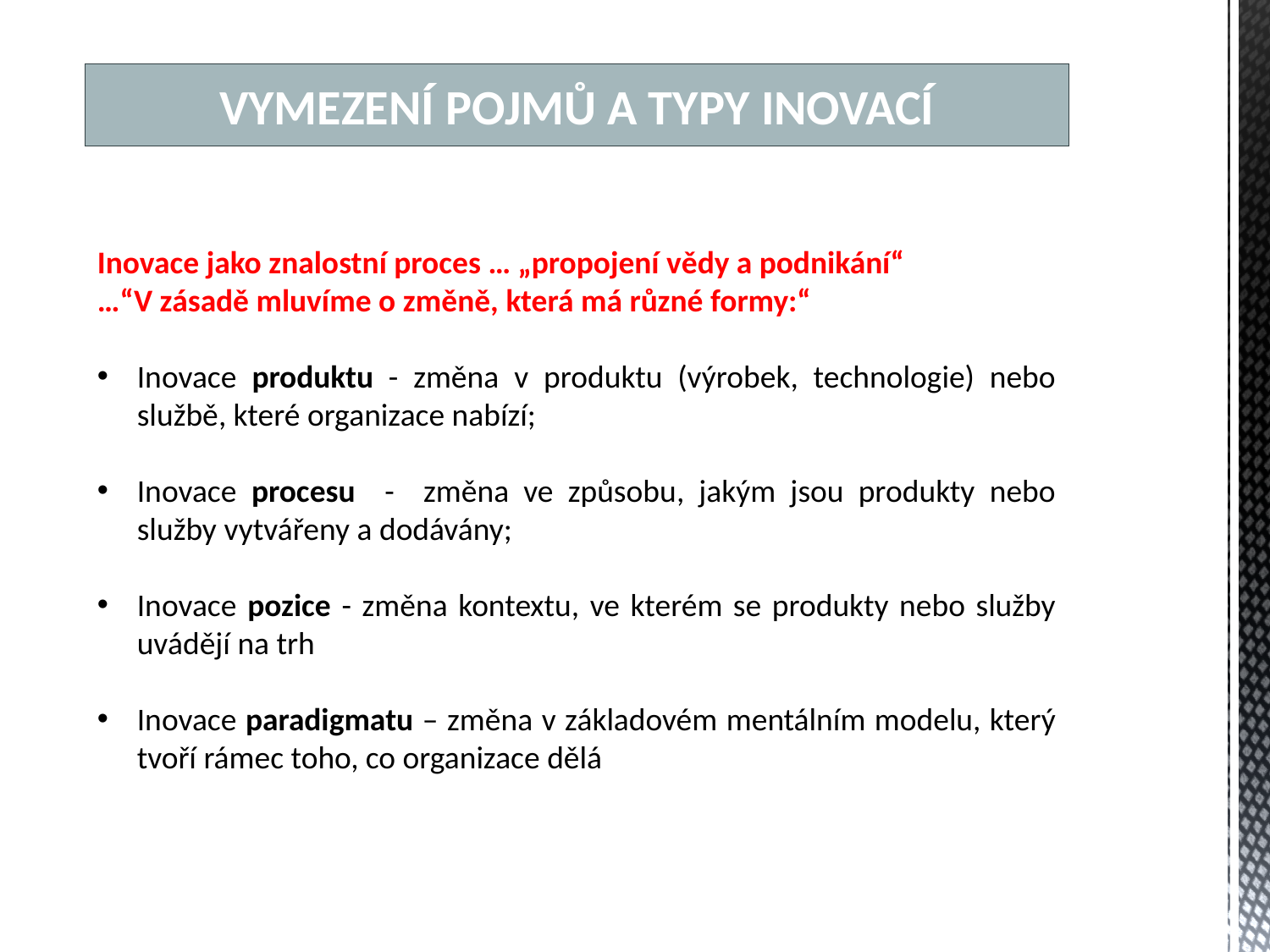

# VYMEZENÍ POJMŮ A TYPY INOVACÍ
Inovace jako znalostní proces … „propojení vědy a podnikání“
…“V zásadě mluvíme o změně, která má různé formy:“

Inovace produktu - změna v produktu (výrobek, technologie) nebo službě, které organizace nabízí;

Inovace procesu  -  změna ve způsobu, jakým jsou produkty nebo služby vytvářeny a dodávány;

Inovace pozice - změna kontextu, ve kterém se produkty nebo služby uvádějí na trh

Inovace paradigmatu – změna v základovém mentálním modelu, který tvoří rámec toho, co organizace dělá